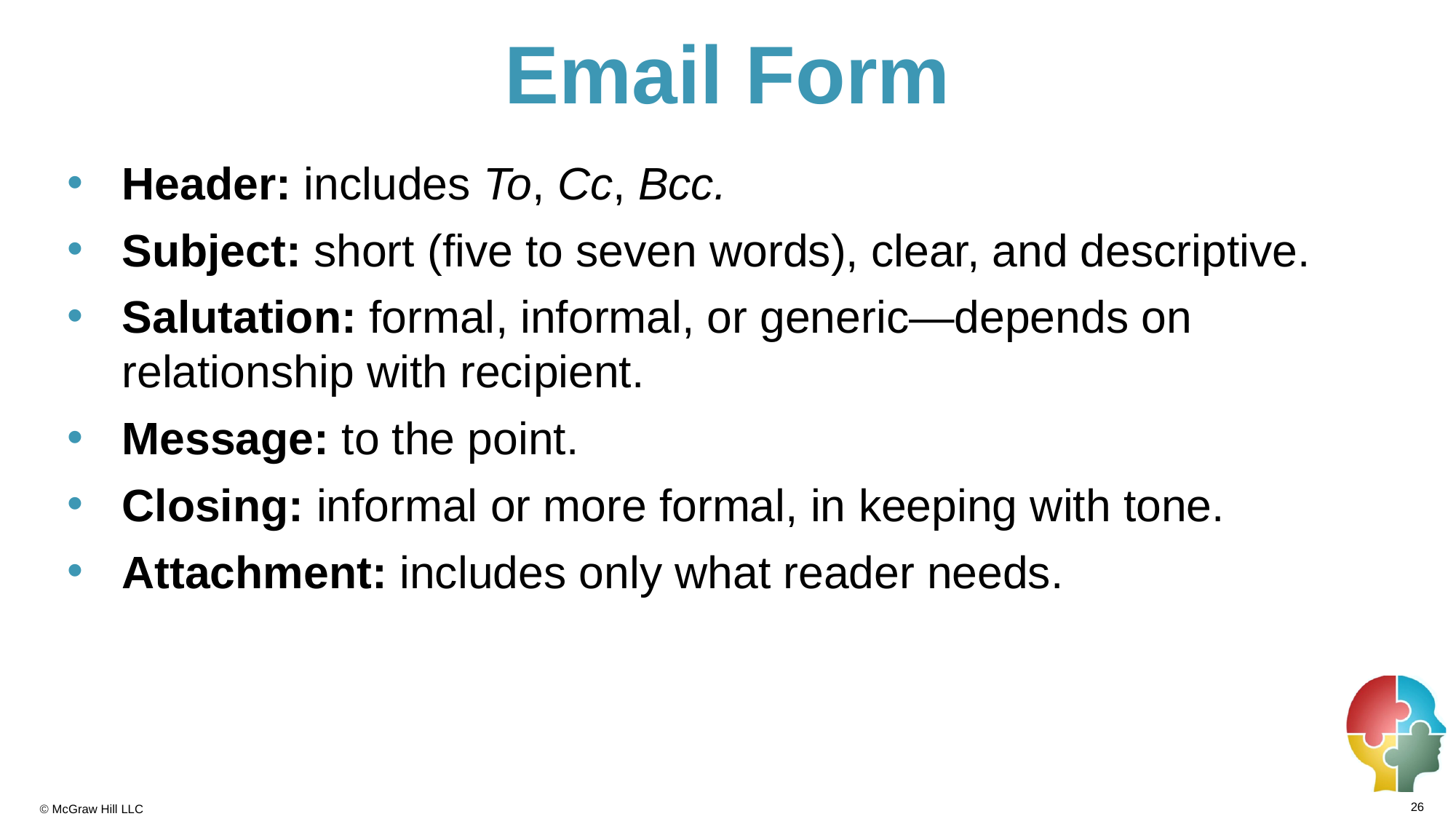

# Email Form
Header: includes To, Cc, Bcc.
Subject: short (five to seven words), clear, and descriptive.
Salutation: formal, informal, or generic—depends on relationship with recipient.
Message: to the point.
Closing: informal or more formal, in keeping with tone.
Attachment: includes only what reader needs.
26